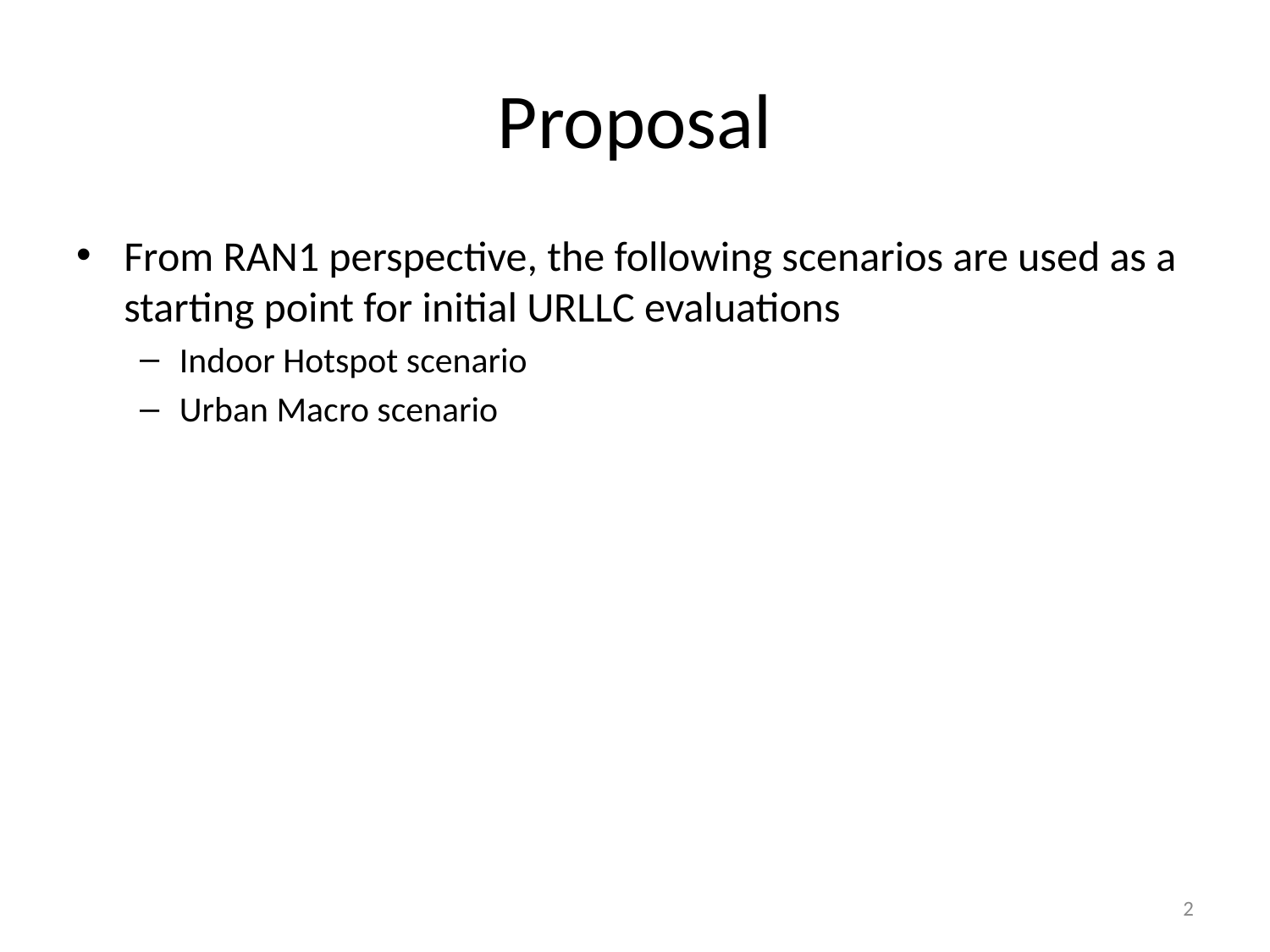

# Proposal
From RAN1 perspective, the following scenarios are used as a starting point for initial URLLC evaluations
Indoor Hotspot scenario
Urban Macro scenario

2